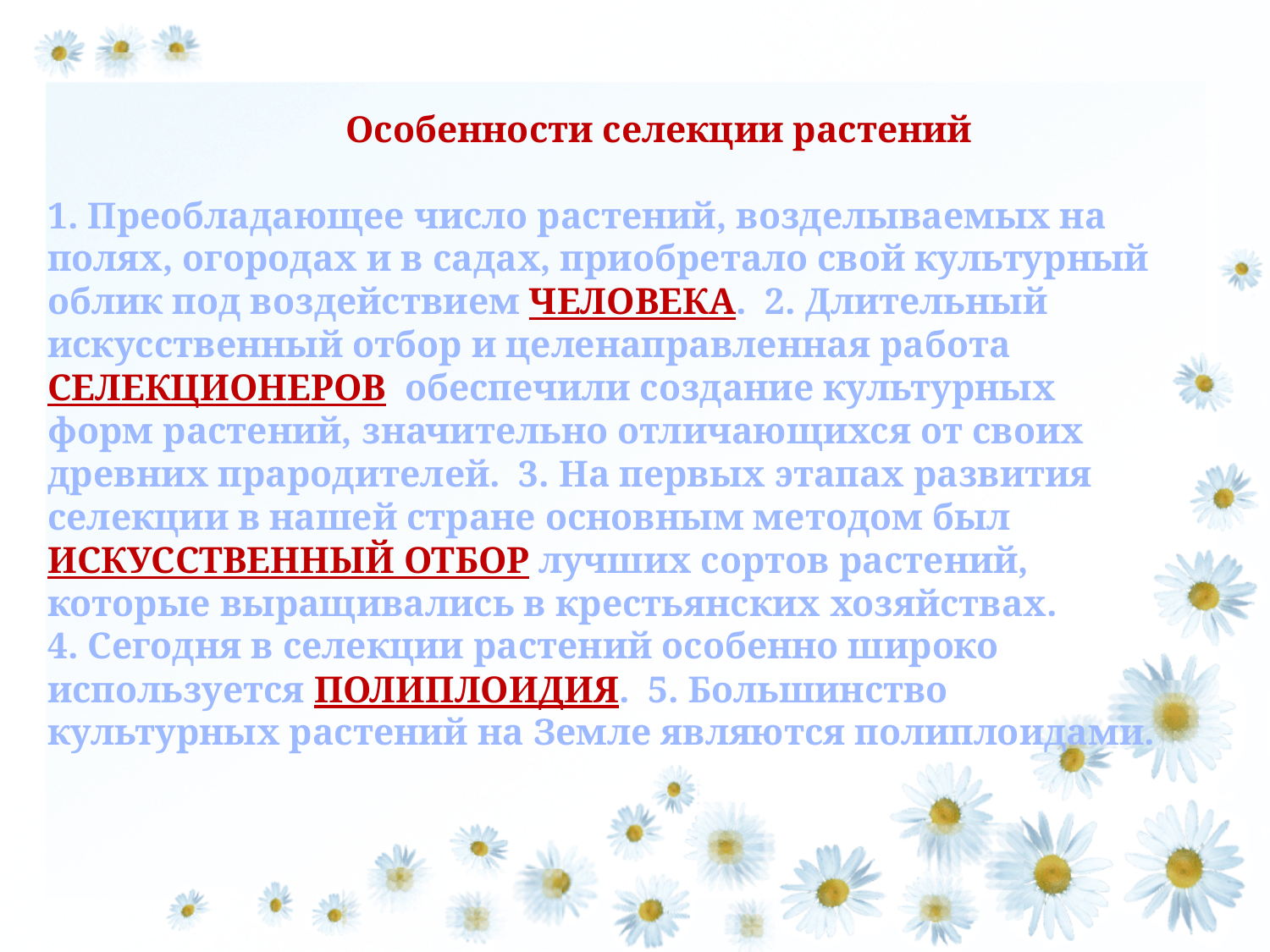

# Особенности селекции растений 1. Преобладающее число растений, возделываемых на полях, огородах и в садах, приобретало свой культурный облик под воздействием ЧЕЛОВЕКА.  2. Длительный искусственный отбор и целенаправленная работа  СЕЛЕКЦИОНЕРОВ  обеспечили создание культурных форм растений, значительно отличающихся от своих древних прародителей.  3. На первых этапах развития селекции в нашей стране основным методом был ИСКУССТВЕННЫЙ ОТБОР лучших сортов растений, которые выращивались в крестьянских хозяйствах. 4. Сегодня в селекции растений особенно широко используется ПОЛИПЛОИДИЯ.  5. Большинство культурных растений на Земле являются полиплоидами.